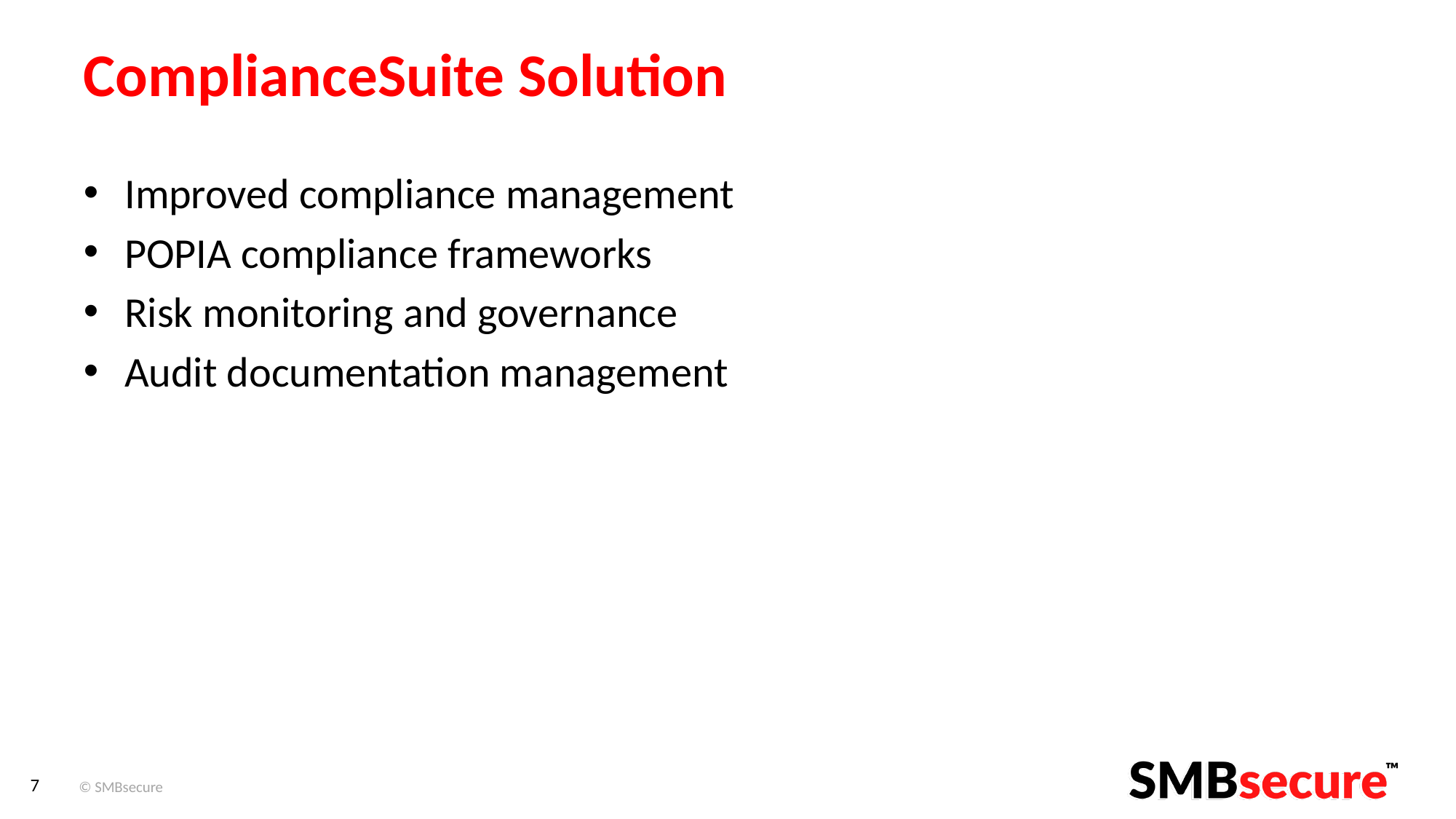

# ComplianceSuite Solution
Improved compliance management
POPIA compliance frameworks
Risk monitoring and governance
Audit documentation management